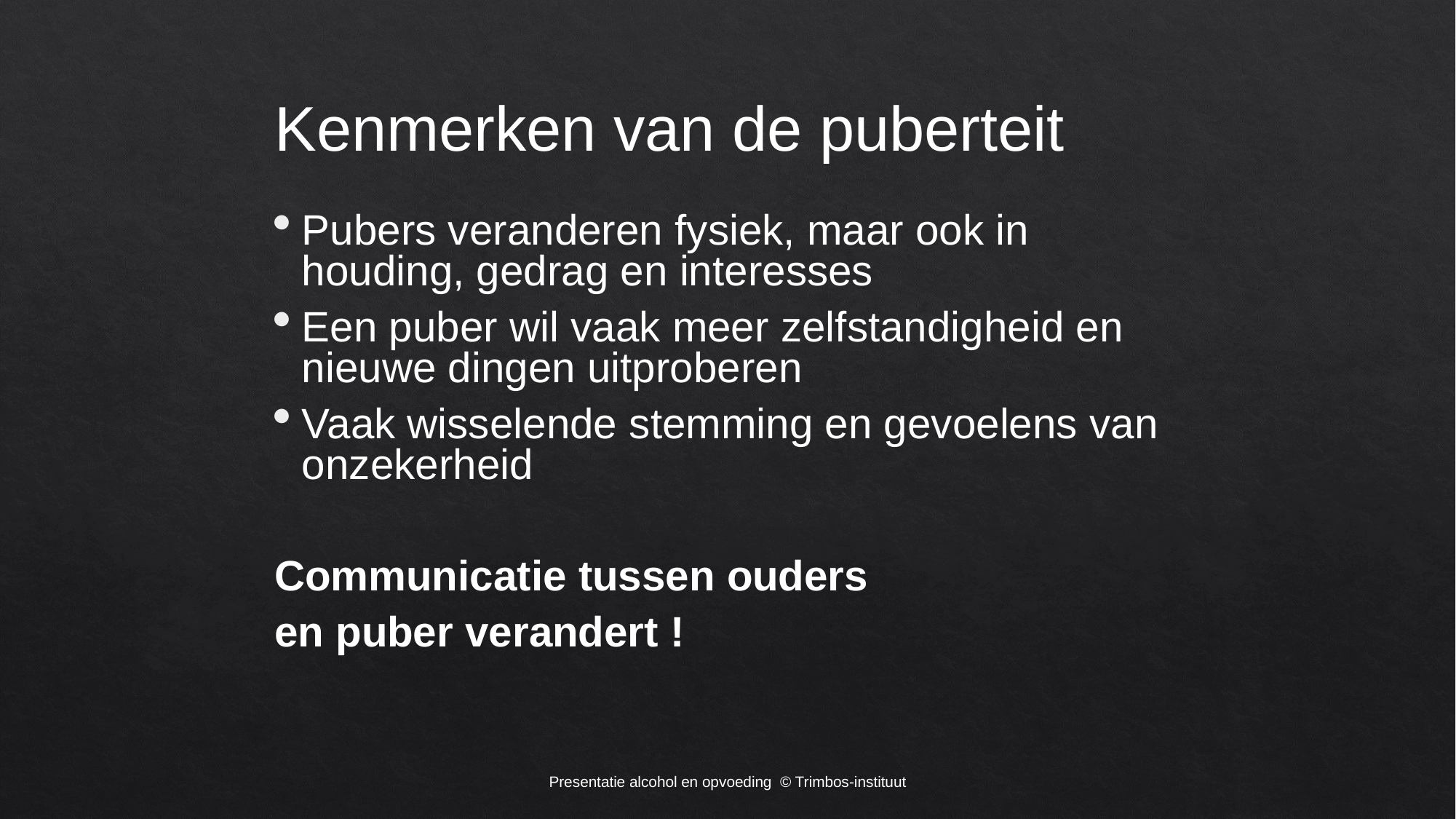

# Kenmerken van de puberteit
Pubers veranderen fysiek, maar ook in houding, gedrag en interesses
Een puber wil vaak meer zelfstandigheid en nieuwe dingen uitproberen
Vaak wisselende stemming en gevoelens van onzekerheid

Communicatie tussen ouders
en puber verandert !
Presentatie alcohol en opvoeding  © Trimbos-instituut